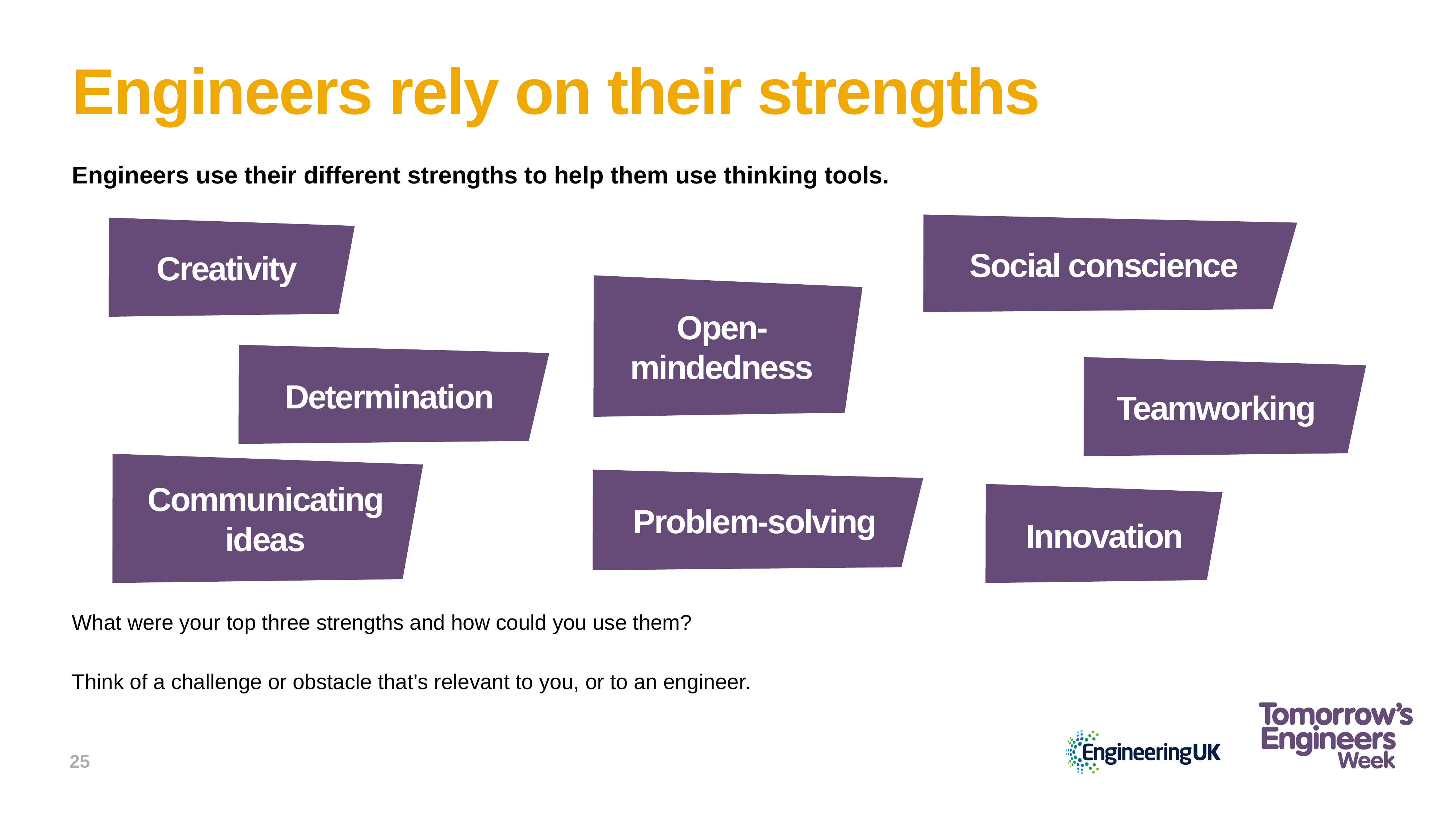

# Engineers rely on their strengths
Engineers use their different strengths to help them use thinking tools.

Social conscience

Creativity

Open-mindedness

Determination

Teamworking

Communicating ideas

Problem-solving

Innovation
What were your top three strengths and how could you use them?
Think of a challenge or obstacle that’s relevant to you, or to an engineer.
25